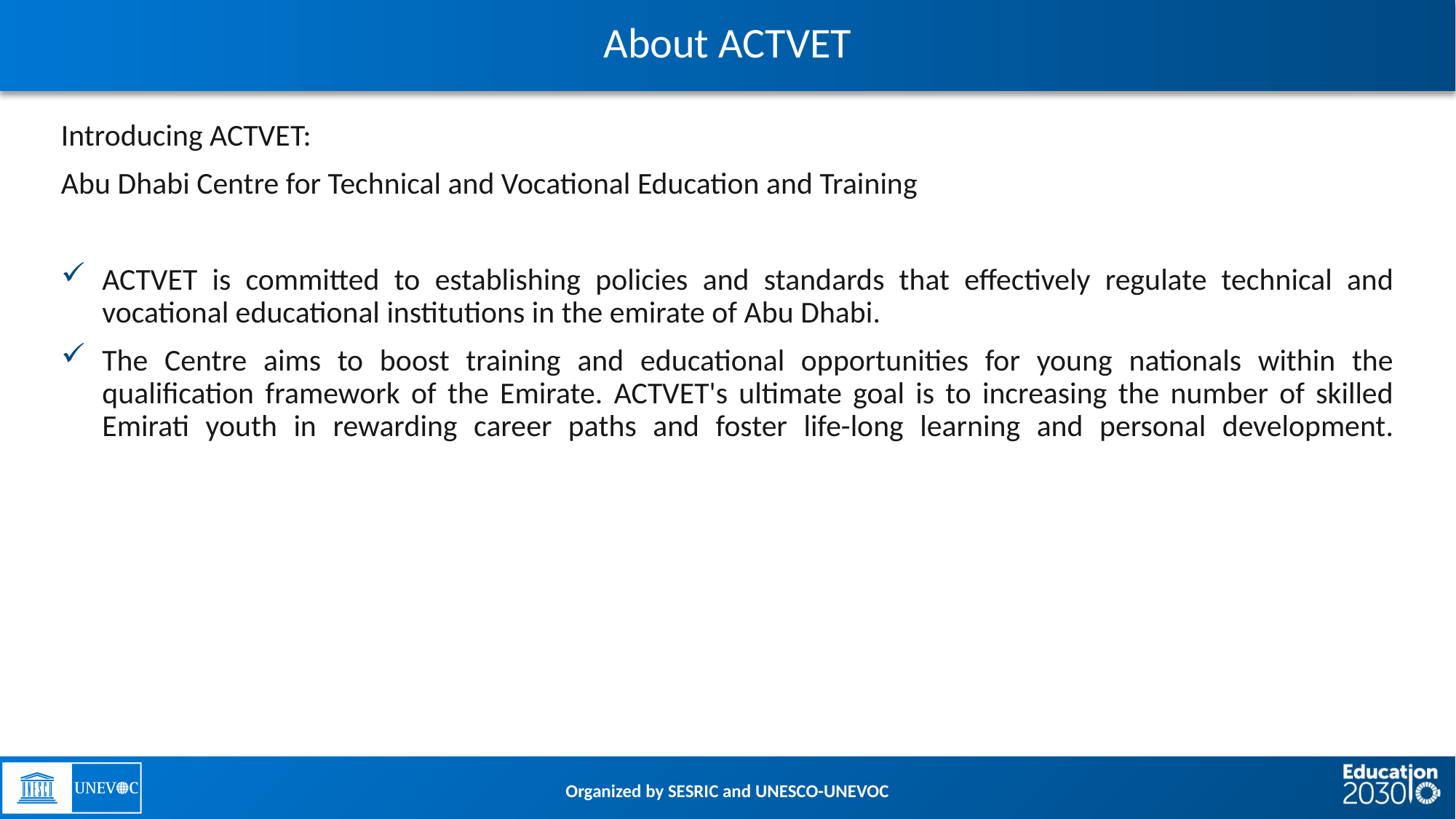

# About ACTVET
Introducing ACTVET:
Abu Dhabi Centre for Technical and Vocational Education and Training

ACTVET is committed to establishing policies and standards that effectively regulate technical and vocational educational institutions in the emirate of Abu Dhabi.
The Centre aims to boost training and educational opportunities for young nationals within the qualification framework of the Emirate. ACTVET's ultimate goal is to increasing the number of skilled Emirati youth in rewarding career paths and foster life-long learning and personal development.